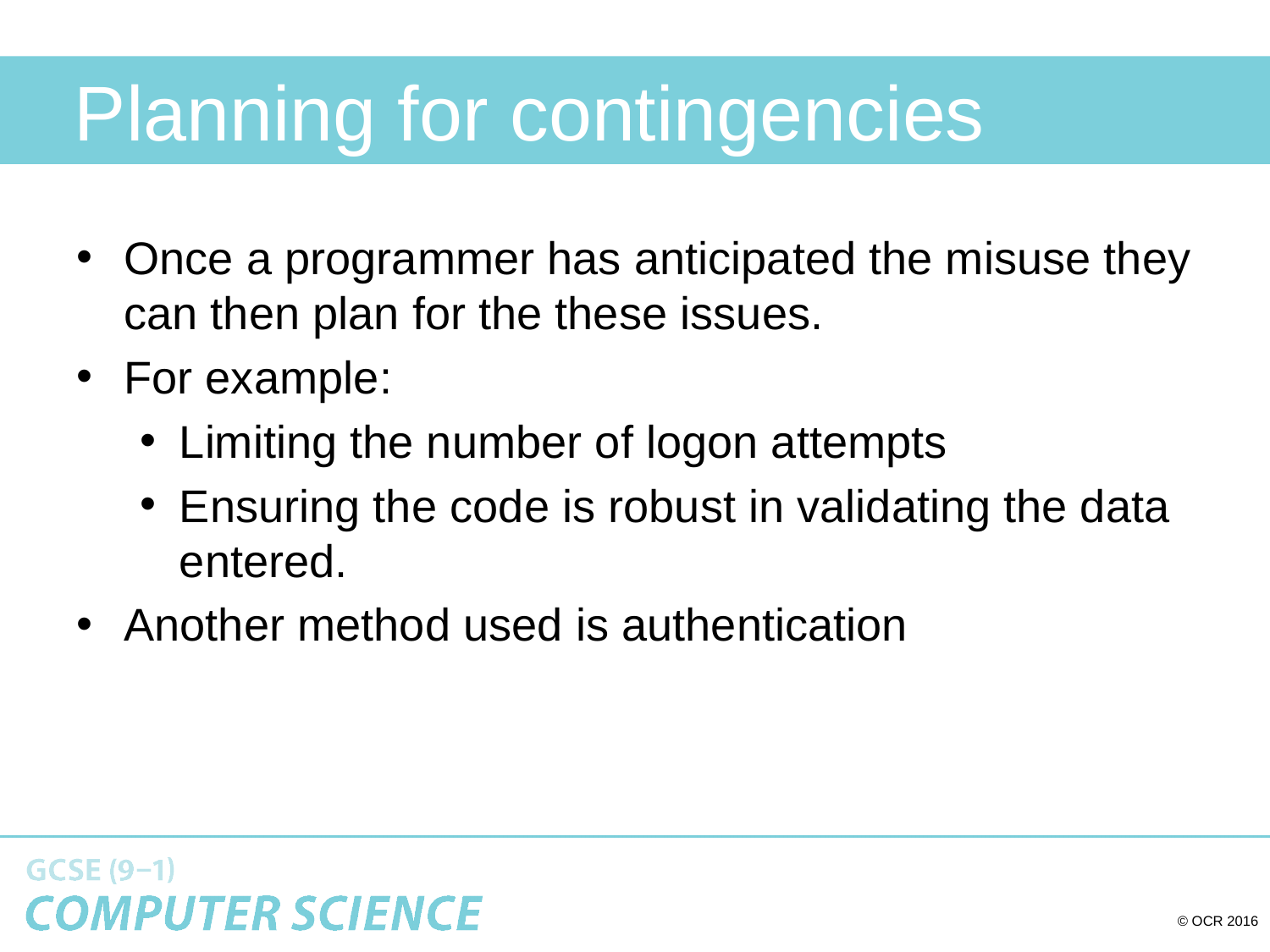

# Planning for contingencies
Once a programmer has anticipated the misuse they can then plan for the these issues.
For example:
Limiting the number of logon attempts
Ensuring the code is robust in validating the data entered.
Another method used is authentication